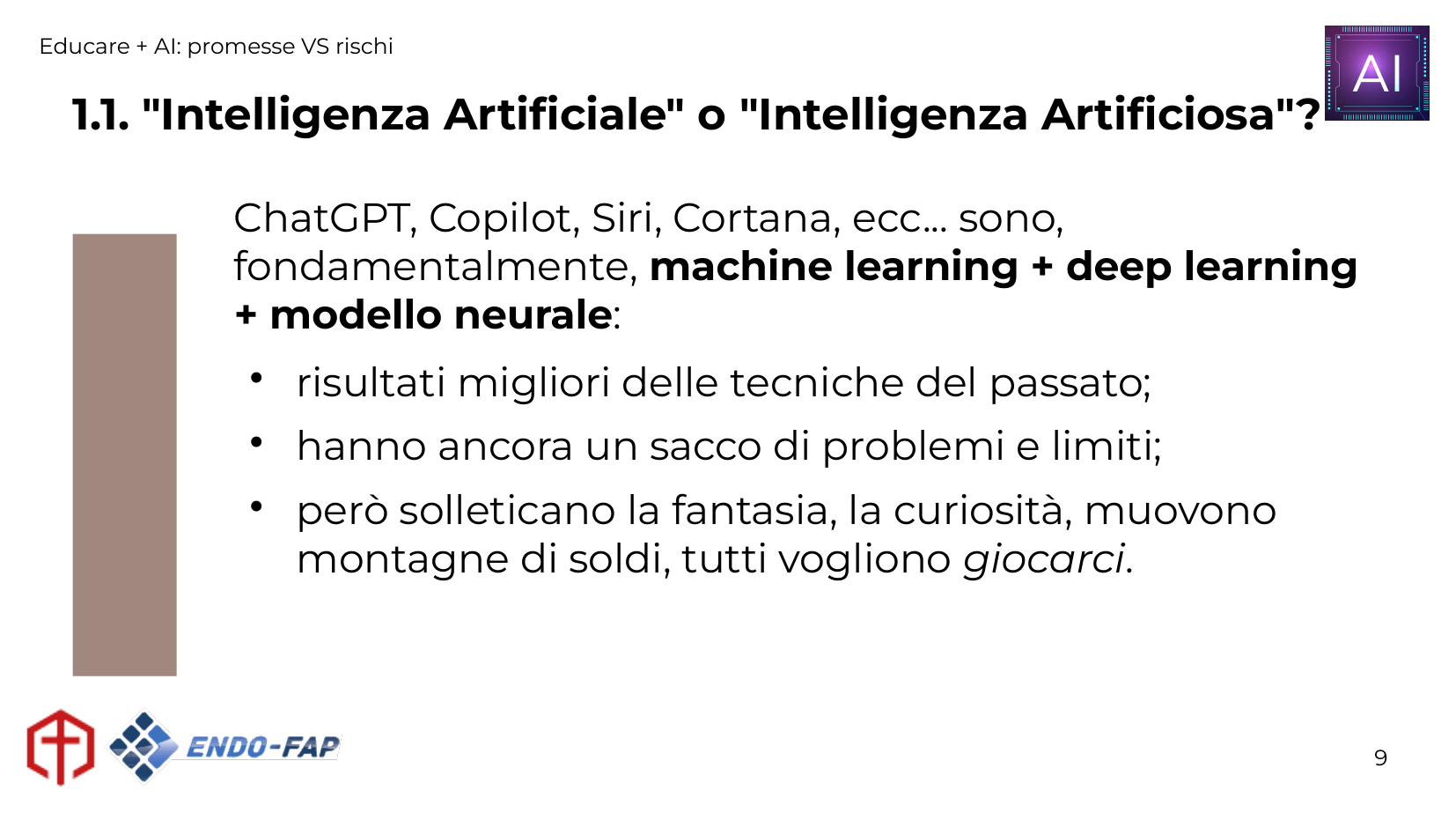

# 1.1. "Intelligenza Artificiale" o "Intelligenza Artificiosa"?
ChatGPT, Copilot, Siri, Cortana, ecc... sono, fondamentalmente, machine learning + deep learning + modello neurale:
risultati migliori delle tecniche del passato;
hanno ancora un sacco di problemi e limiti;
però solleticano la fantasia, la curiosità, muovono montagne di soldi, tutti vogliono giocarci.